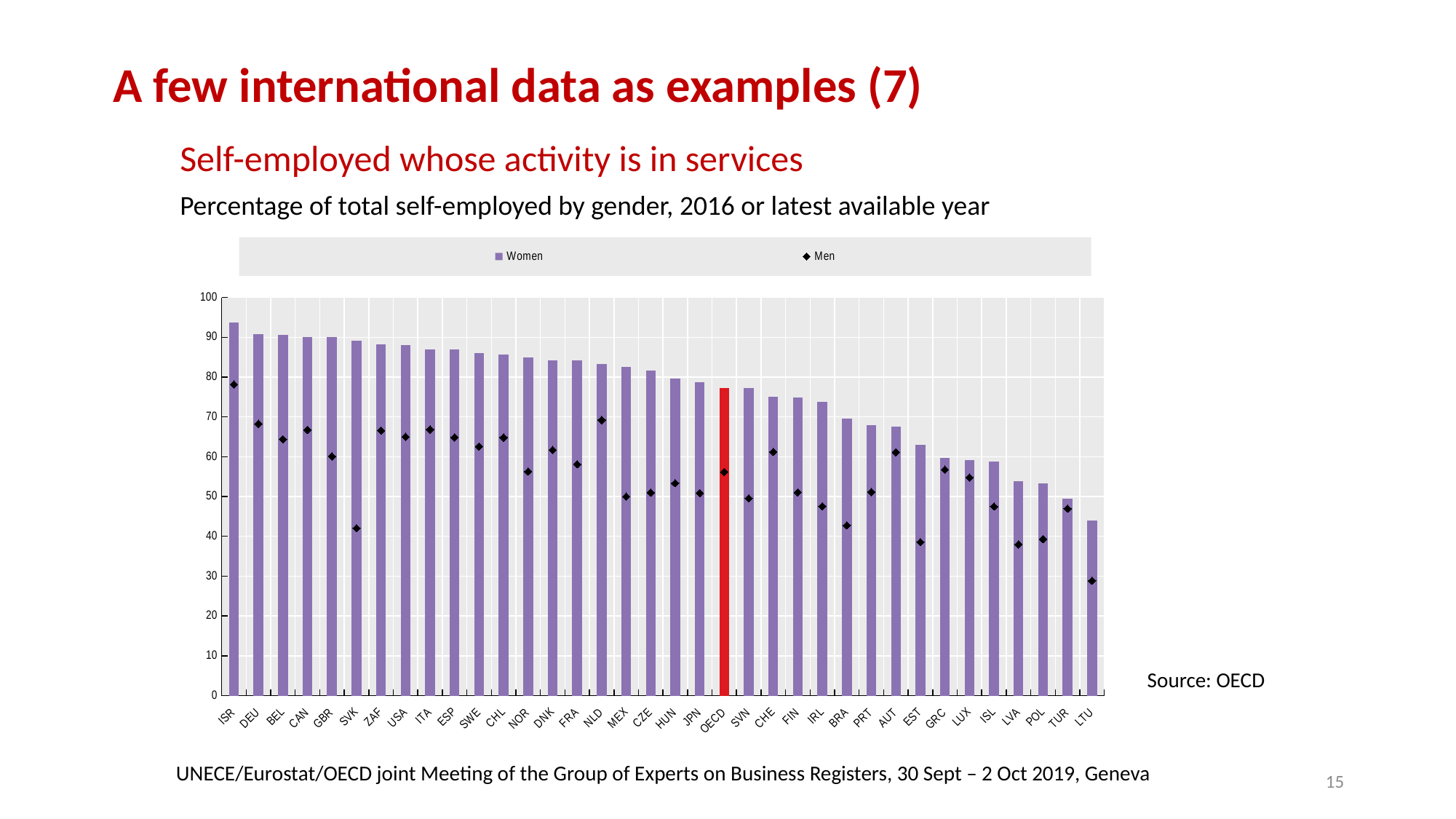

# A few international data as examples (7)
Self-employed whose activity is in services
Percentage of total self-employed by gender, 2016 or latest available year

### Chart

| Category | Women | Men |
|---|---|---|
| ISR | 93.70014296666183 | 78.15247440910564 |
| DEU | 90.7214858322089 | 68.28216904359037 |
| BEL | 90.56994818652849 | 64.40114068441065 |
| CAN | 90.08687591552734 | 66.75337982177734 |
| GBR | 90.0721255833687 | 60.078447707313686 |
| SVK | 89.10200523103751 | 42.04676121119203 |
| ZAF | 88.17870500000001 | 66.58451 |
| USA | 88.02080355418197 | 65.0029760665973 |
| ITA | 87.01867961426935 | 66.84085799355897 |
| ESP | 86.90960912052117 | 64.84571545925964 |
| SWE | 85.98673300165837 | 62.590673575129536 |
| CHL | 85.73945010339283 | 64.833888909697 |
| NOR | 84.95049504950497 | 56.28465804066544 |
| DNK | 84.25196850393701 | 61.71662125340599 |
| FRA | 84.16403785488957 | 58.10859588511318 |
| NLD | 83.23262839879153 | 69.21282082770477 |
| MEX | 82.49252 | 49.98356 |
| CZE | 81.67678300455235 | 51.004749725977355 |
| HUN | 79.71698113207547 | 53.34742776603241 |
| JPN | 78.67647058823529 | 50.85995085995086 |
| OECD | 77.20088446980162 | 56.17845628362522 |
| SVN | 77.17041800643086 | 49.519890260630994 |
| CHE | 75.06507027589797 | 61.2151067323481 |
| FIN | 74.78902953586498 | 51.04581673306774 |
| IRL | 73.76788553259141 | 47.54172304916554 |
| BRA | 69.64507239963189 | 42.74752251211945 |
| PRT | 67.88194444444446 | 51.1369645690111 |
| AUT | 67.61184625078765 | 61.132205730065586 |
| EST | 62.944162436548226 | 38.54166666666667 |
| GRC | 59.66072455434158 | 56.747694886839916 |
| LUX | 59.090909090909086 | 54.794520547945204 |
| ISL | 58.730158730158735 | 47.482014388489205 |
| LVA | 53.826530612244895 | 37.95853269537479 |
| POL | 53.27760668719753 | 39.30432037046782 |
| TUR | 49.522273234892666 | 46.943275205452 |
| LTU | 44.05850091407678 | 28.850325379609544 |
Source: OECD
UNECE/Eurostat/OECD joint Meeting of the Group of Experts on Business Registers, 30 Sept – 2 Oct 2019, Geneva
15